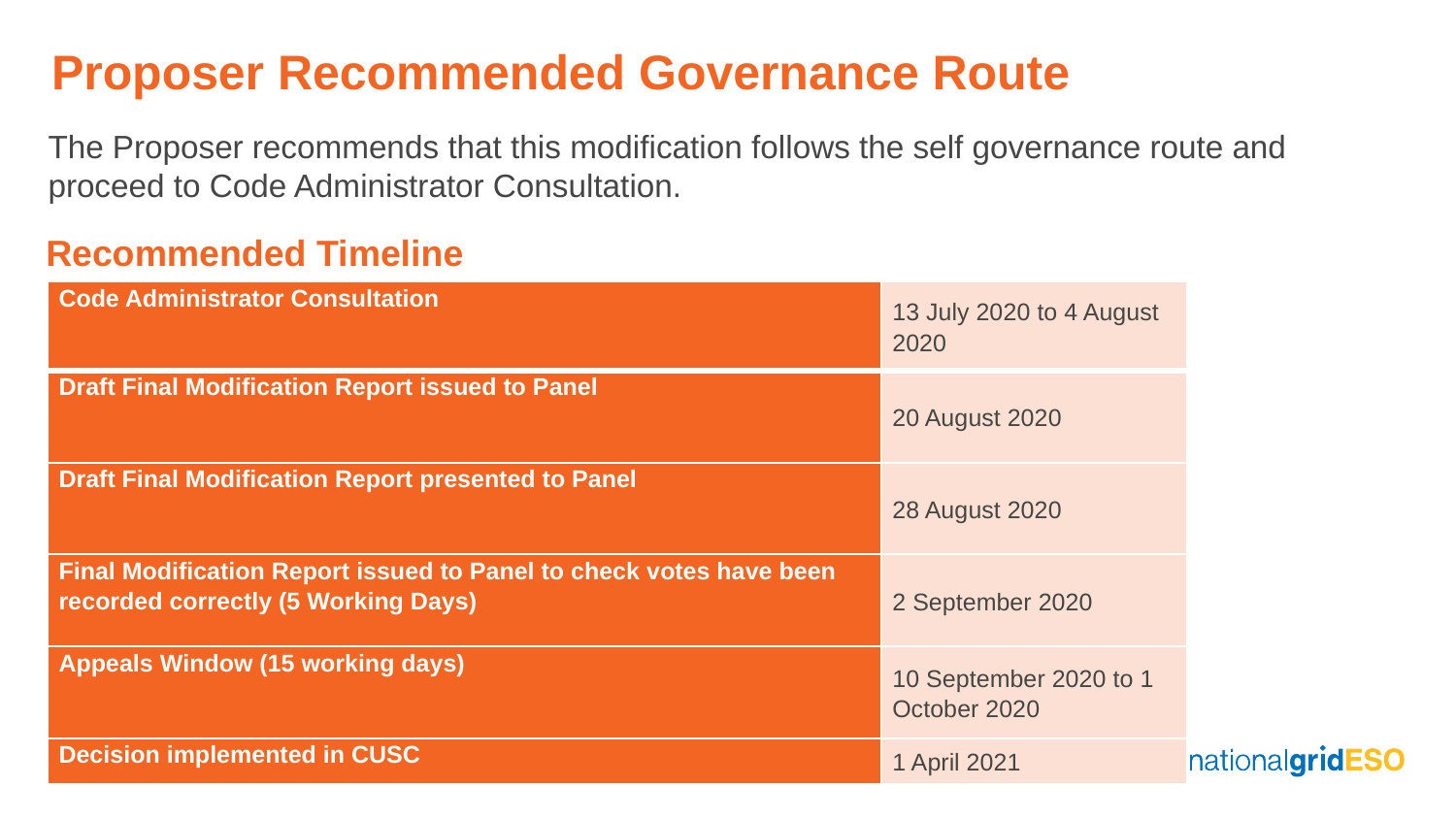

# Proposer Recommended Governance Route
The Proposer recommends that this modification follows the self governance route and proceed to Code Administrator Consultation.
Recommended Timeline
| Code Administrator Consultation | 13 July 2020 to 4 August 2020 |
| --- | --- |
| Draft Final Modification Report issued to Panel | 20 August 2020 |
| Draft Final Modification Report presented to Panel | 28 August 2020 |
| Final Modification Report issued to Panel to check votes have been recorded correctly (5 Working Days) | 2 September 2020 |
| Appeals Window (15 working days) | 10 September 2020 to 1 October 2020 |
| Decision implemented in CUSC | 1 April 2021 |